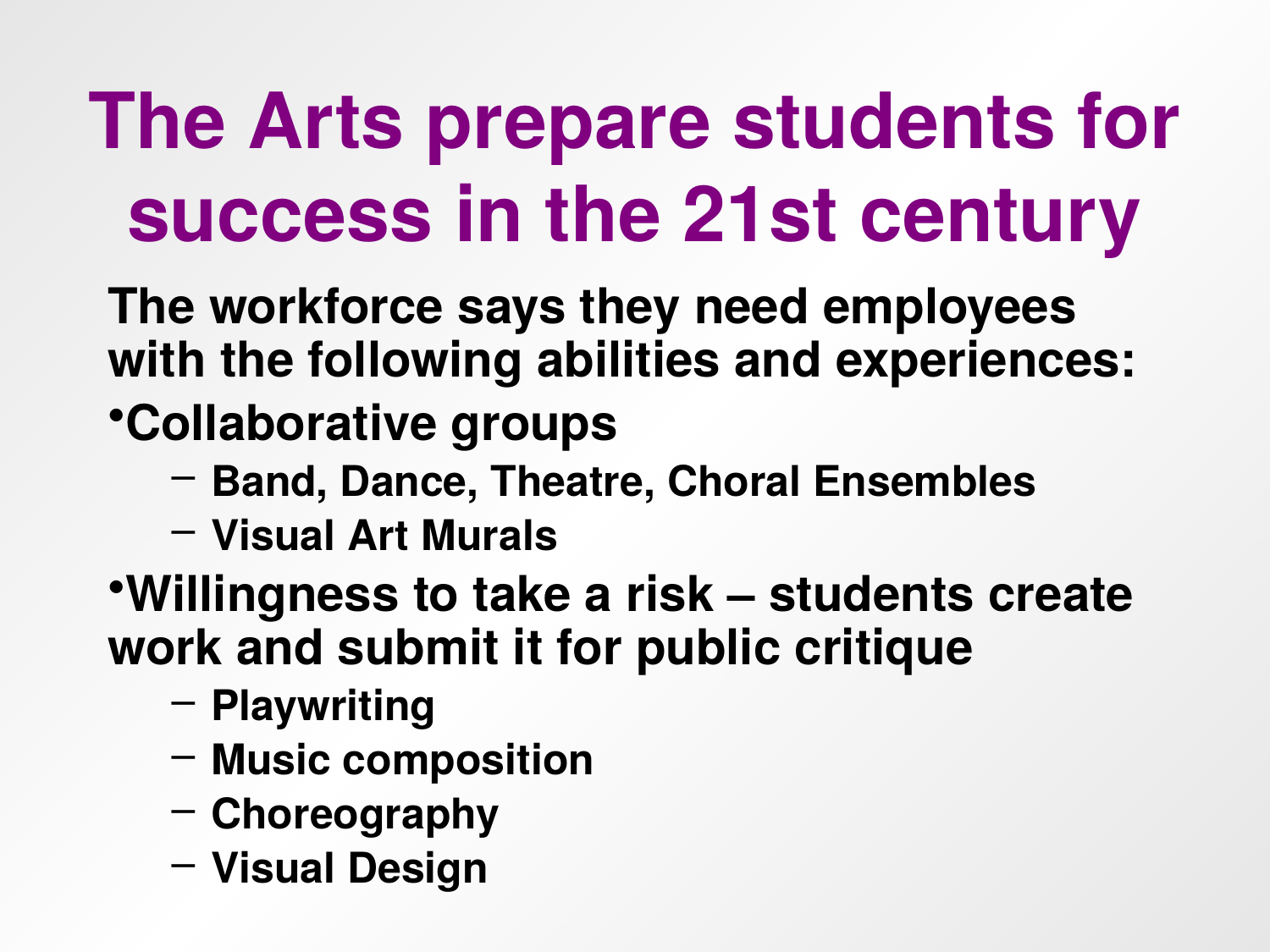

# The Arts prepare students for success in the 21st century
The workforce says they need employees with the following abilities and experiences:
Collaborative groups
Band, Dance, Theatre, Choral Ensembles
Visual Art Murals
Willingness to take a risk – students create work and submit it for public critique
Playwriting
Music composition
Choreography
Visual Design